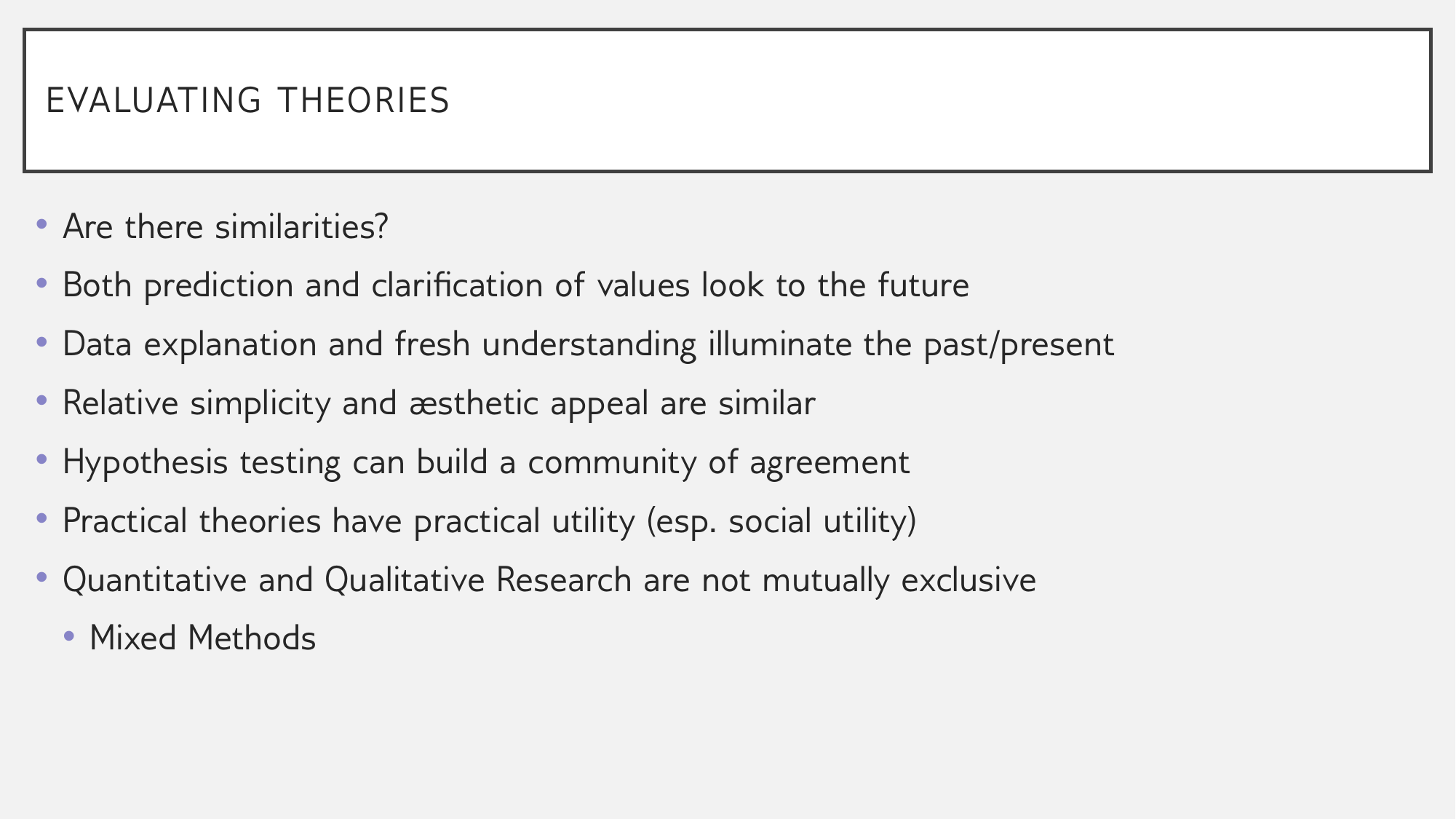

# Evaluating Theories
Are there similarities?
Both prediction and clarification of values look to the future
Data explanation and fresh understanding illuminate the past/present
Relative simplicity and aesthetic appeal are similar
Hypothesis testing can build a community of agreement
Practical theories have practical utility (esp. social utility)
Quantitative and Qualitative Research are not mutually exclusive
Mixed Methods